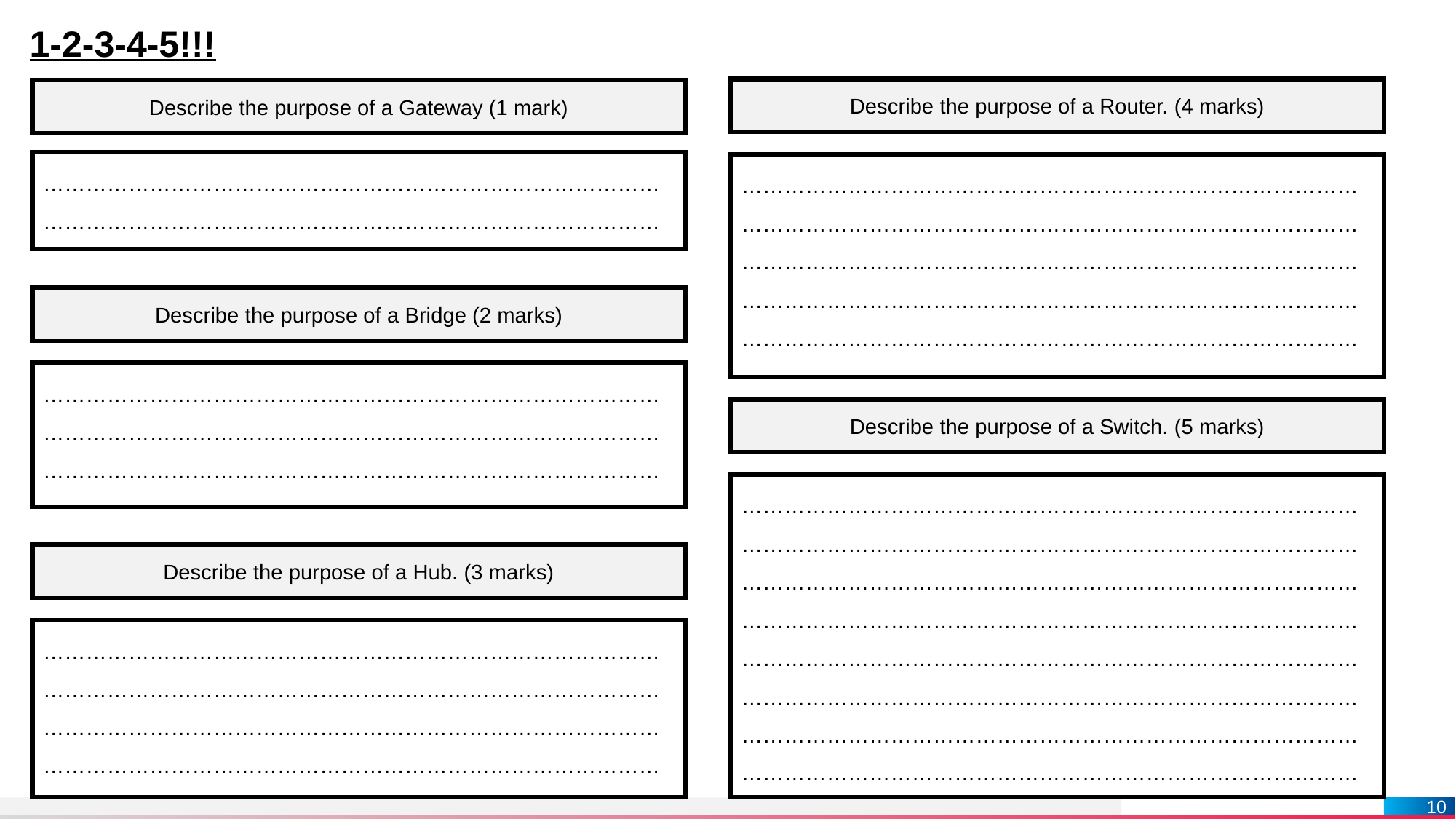

1-2-3-4-5!!!

Describe the purpose of a Router. (4 marks)
Describe the purpose of a Gateway (1 mark)
…………………………………………………………………………………………………………………………………………………………
…………………………………………………………………………………………………………………………………………………………………………………………………………………………………………………………………………………………………………………………………………………………………………………………………
Describe the purpose of a Bridge (2 marks)
………………………………………………………………………………………………………………………………………………………………………………………………………………………………………
Describe the purpose of a Switch. (5 marks)
…………………………………………………………………………………………………………………………………………………………………………………………………………………………………………………………………………………………………………………………………………………………………………………………………………………………………………………………………………………………………………………………………………………………………………………………………………………………………………
Describe the purpose of a Hub. (3 marks)
……………………………………………………………………………………………………………………………………………………………………………………………………………………………………………………………………………………………………………………
10